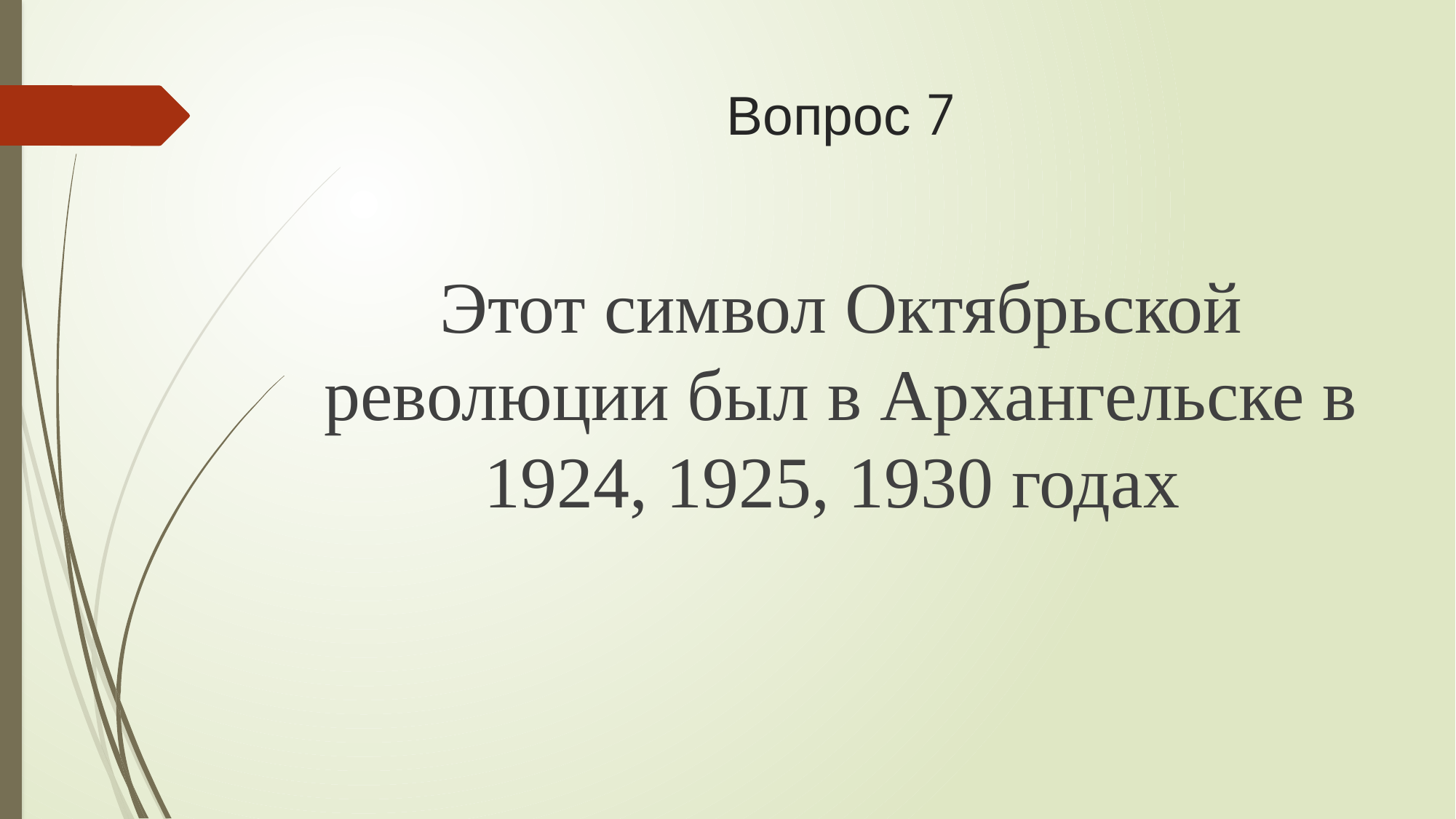

# Вопрос 7
Этот символ Октябрьской революции был в Архангельске в 1924, 1925, 1930 годах